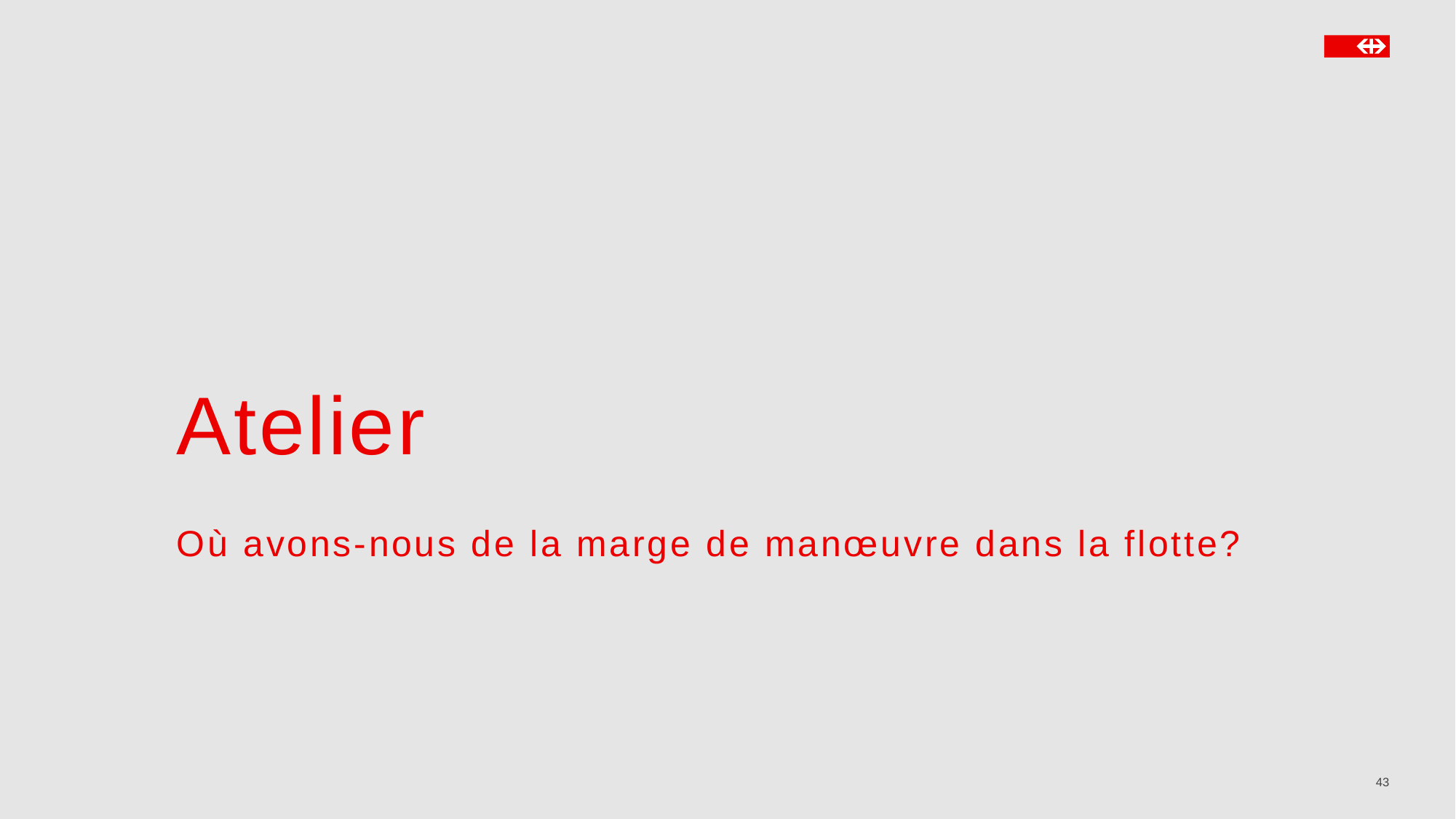

# Atelier
Où avons-nous de la marge de manœuvre dans la flotte?
43